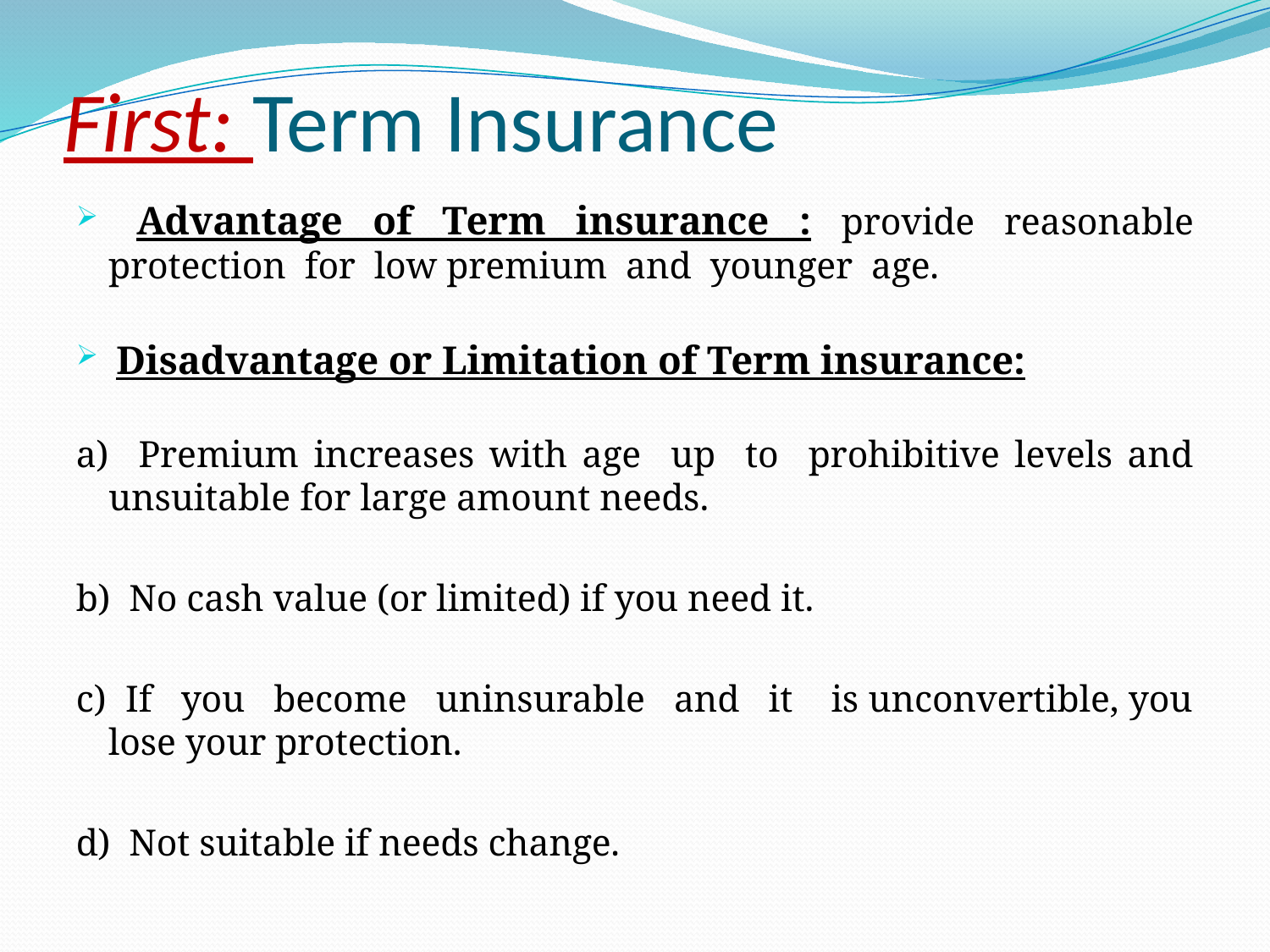

# First: Term Insurance
 Advantage of Term insurance : provide reasonable protection  for  low premium  and  younger  age.

 Disadvantage or Limitation of Term insurance:

a)  Premium increases with age  up  to  prohibitive levels and unsuitable for large amount needs.

b)  No cash value (or limited) if you need it.

c)  If   you   become   uninsurable   and   it    is unconvertible, you lose your protection.

d)  Not suitable if needs change.